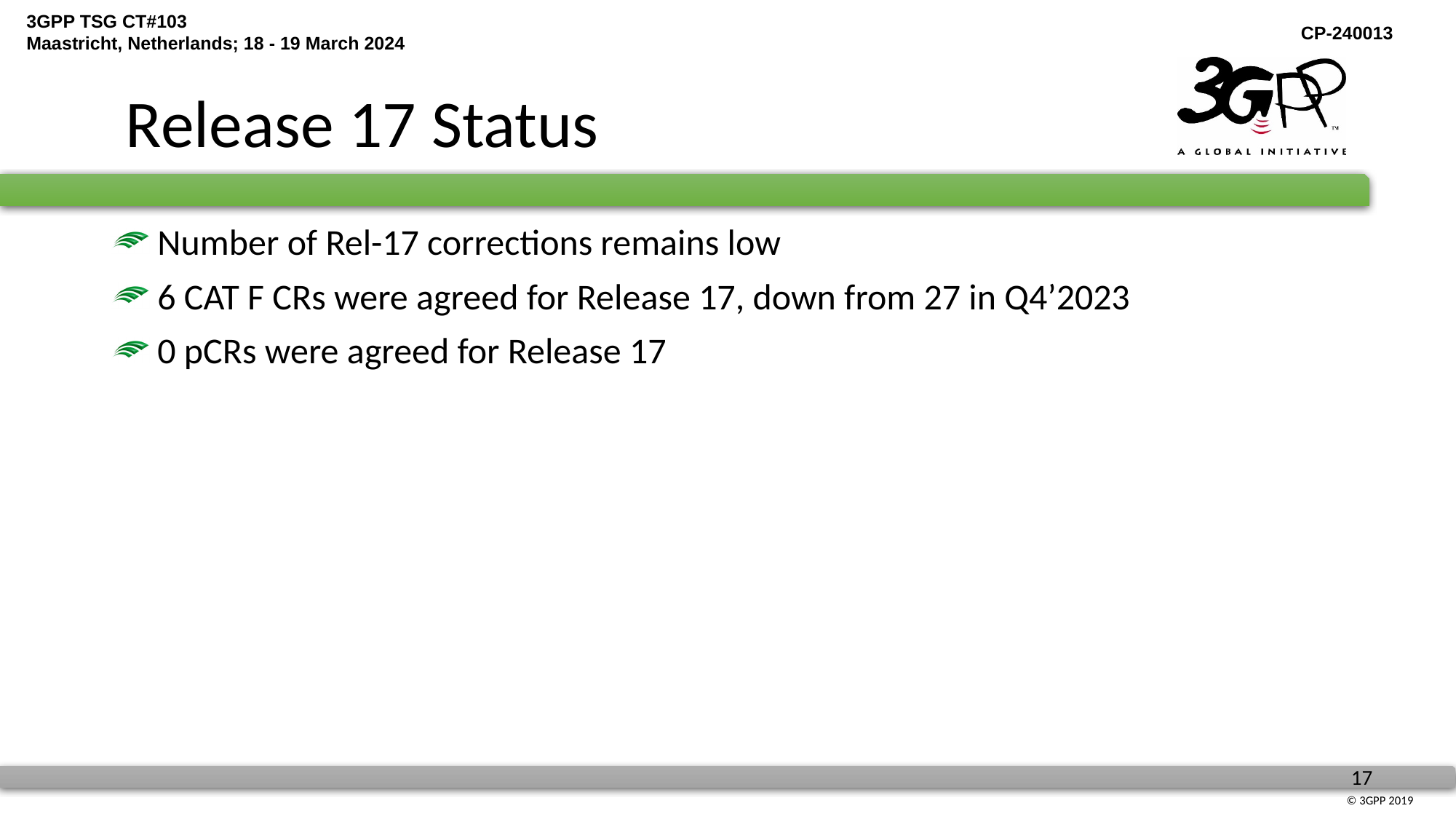

# Release 17 Status
 Number of Rel-17 corrections remains low
 6 CAT F CRs were agreed for Release 17, down from 27 in Q4’2023
 0 pCRs were agreed for Release 17